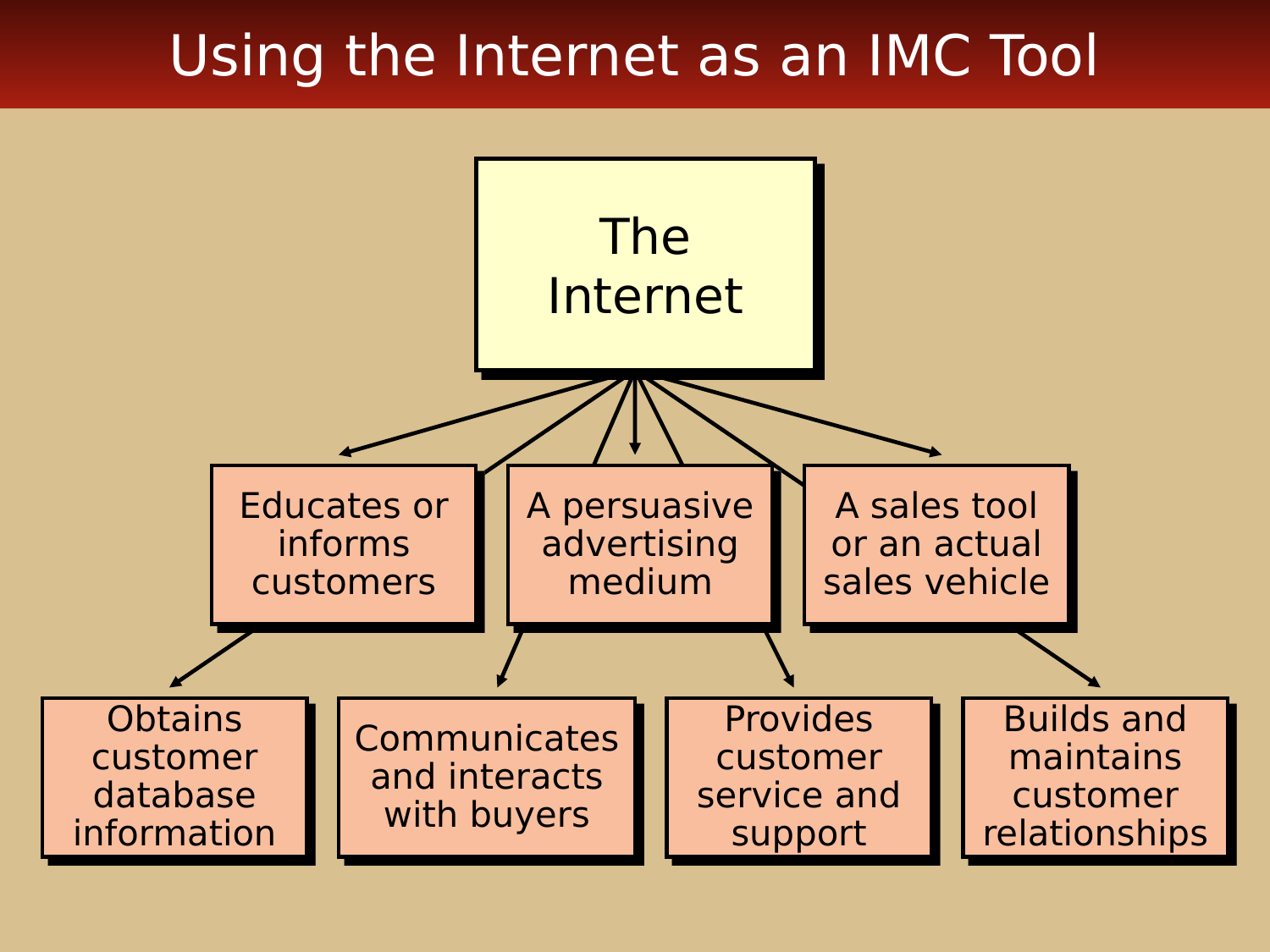

# Using the Internet as an IMC Tool
The
Internet

Obtains customer database information

Educates or informs customers

Communicates and interacts with buyers

A persuasive advertising medium

Builds and maintains customer relationships

Provides customer service and support

A sales tool or an actual sales vehicle